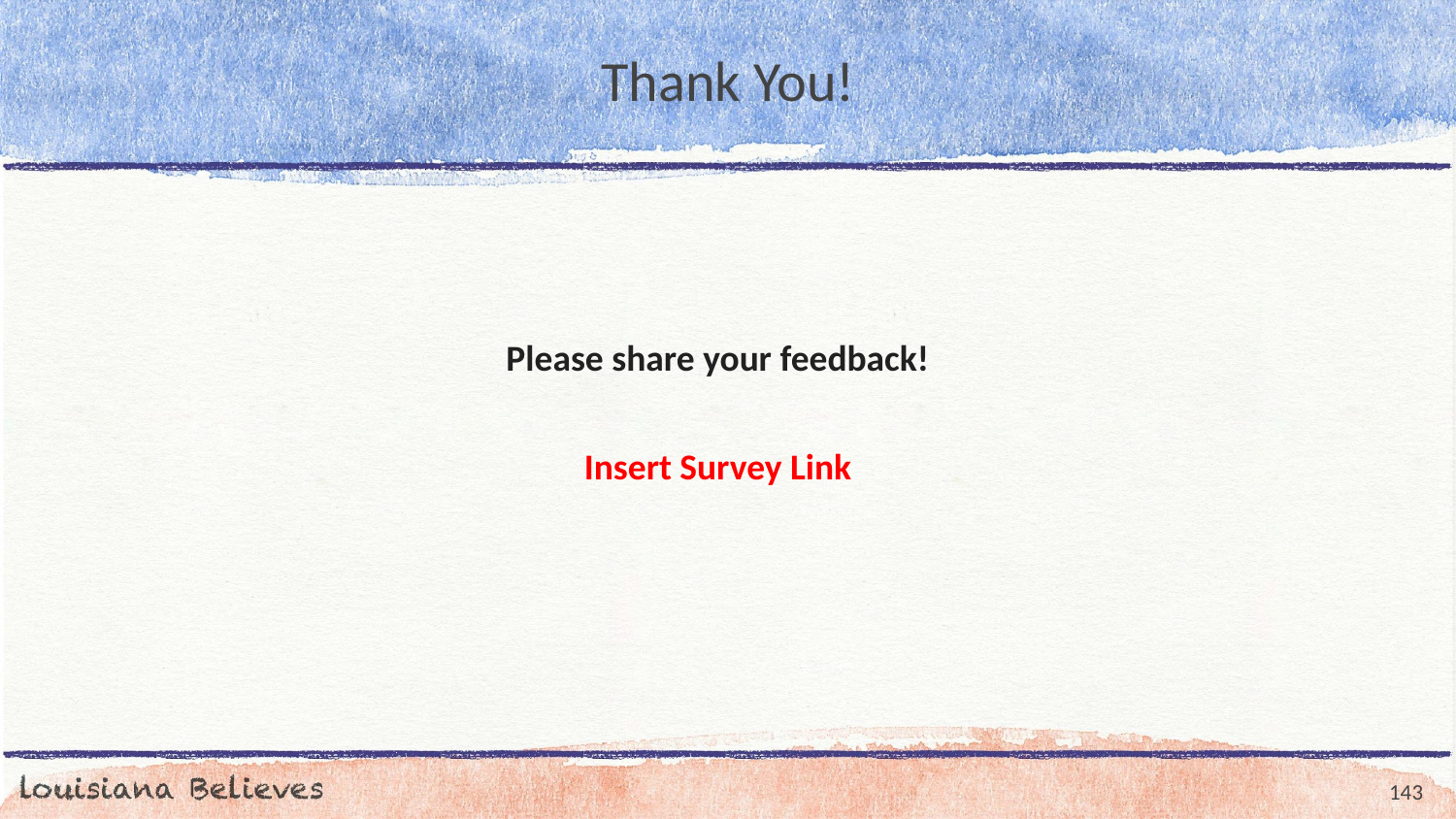

# Thank You!

Please share your feedback!

Insert Survey Link